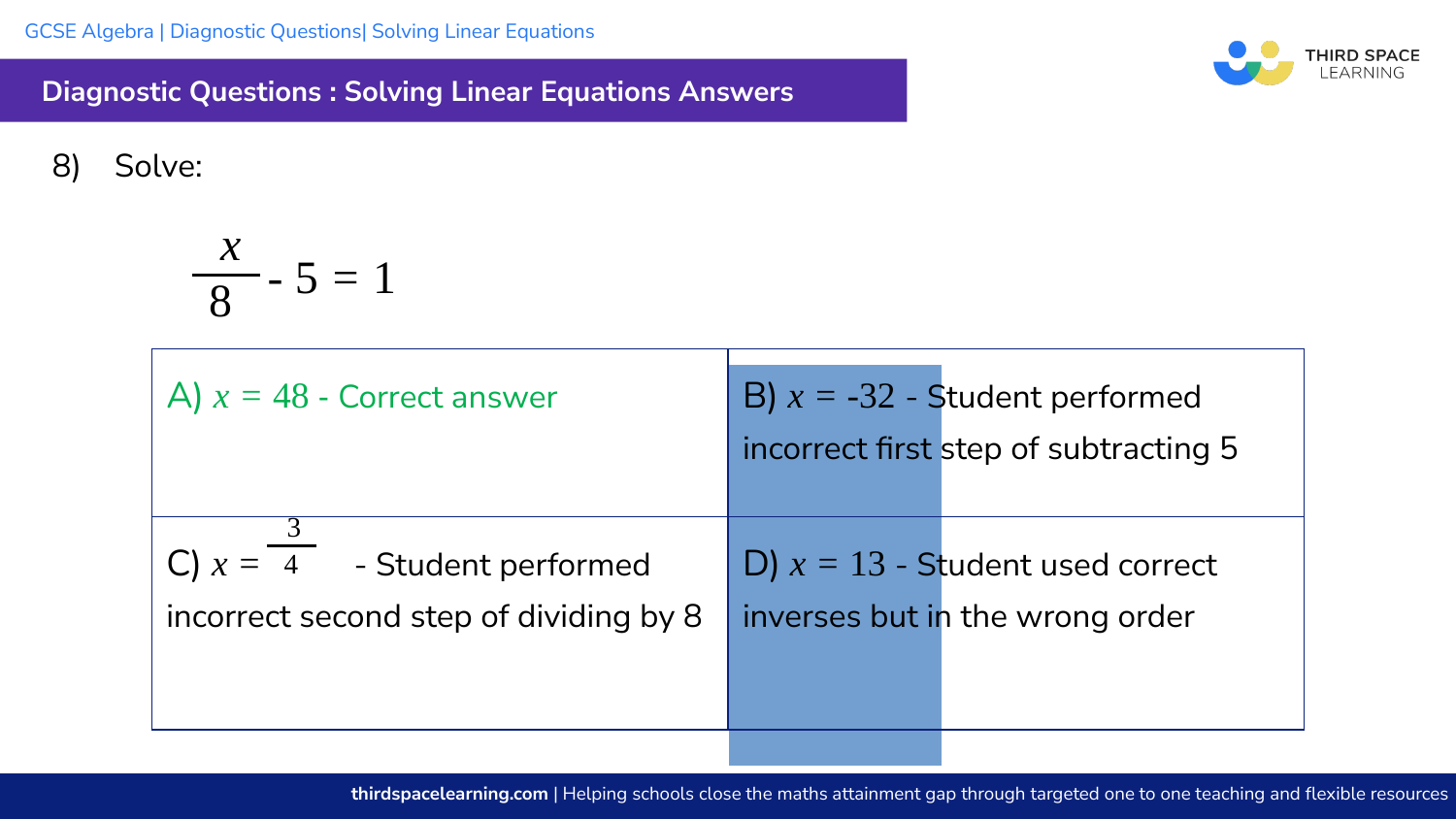

Diagnostic Questions : Solving Linear Equations Answers
| 8) Solve: - 5 = 1 |  |  |  |  |
| --- | --- | --- | --- | --- |
|  |  |  |  |  |
x
8
| A) x = 48 - Correct answer | B) x = -32 - Student performed incorrect first step of subtracting 5 |
| --- | --- |
| C) x = - Student performed incorrect second step of dividing by 8 | D) x = 13 - Student used correct inverses but in the wrong order |
3
4